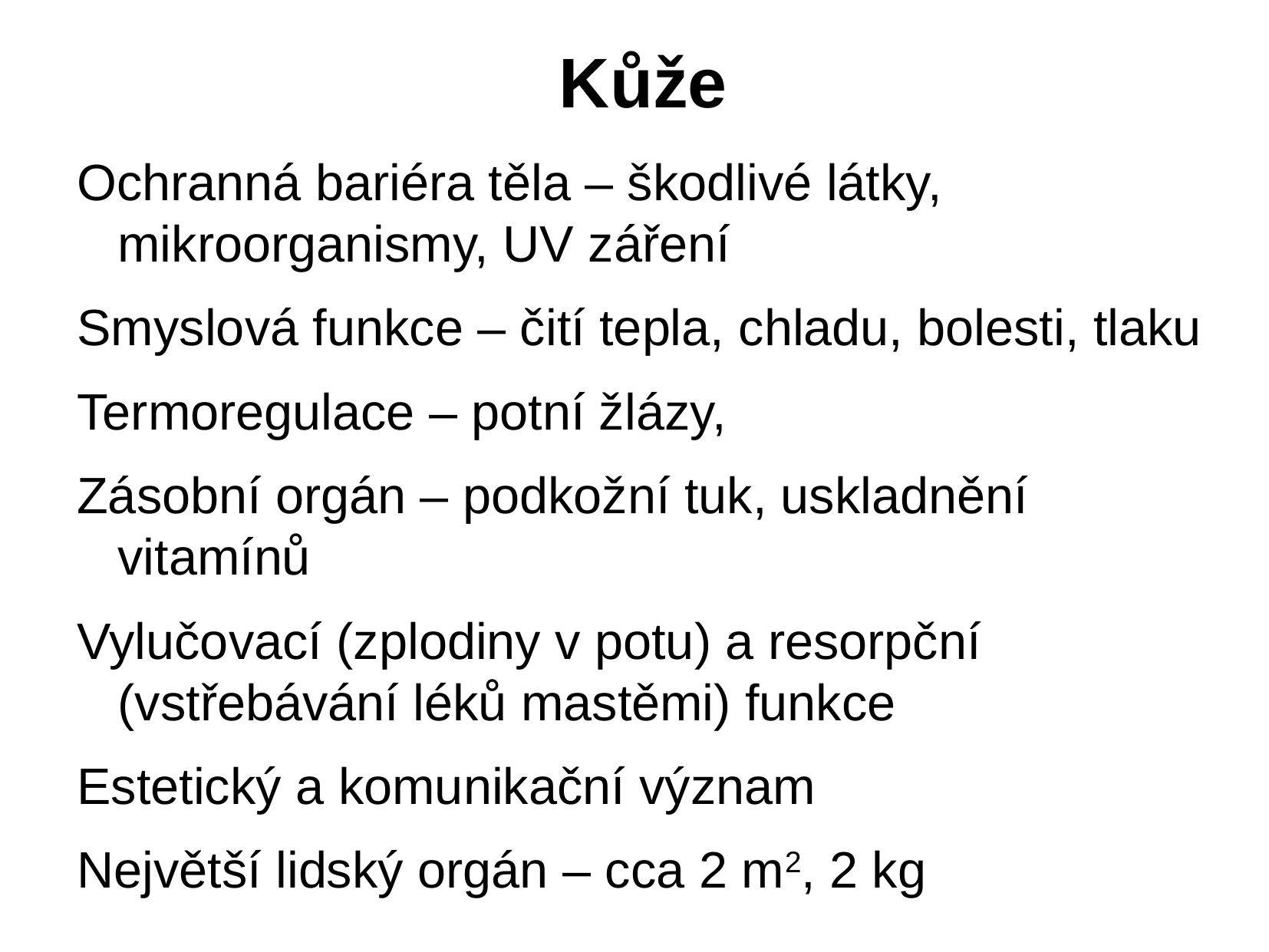

# Kůže
Ochranná bariéra těla – škodlivé látky, mikroorganismy, UV záření
Smyslová funkce – čití tepla, chladu, bolesti, tlaku
Termoregulace – potní žlázy,
Zásobní orgán – podkožní tuk, uskladnění vitamínů
Vylučovací (zplodiny v potu) a resorpční (vstřebávání léků mastěmi) funkce
Estetický a komunikační význam
Největší lidský orgán – cca 2 m2, 2 kg